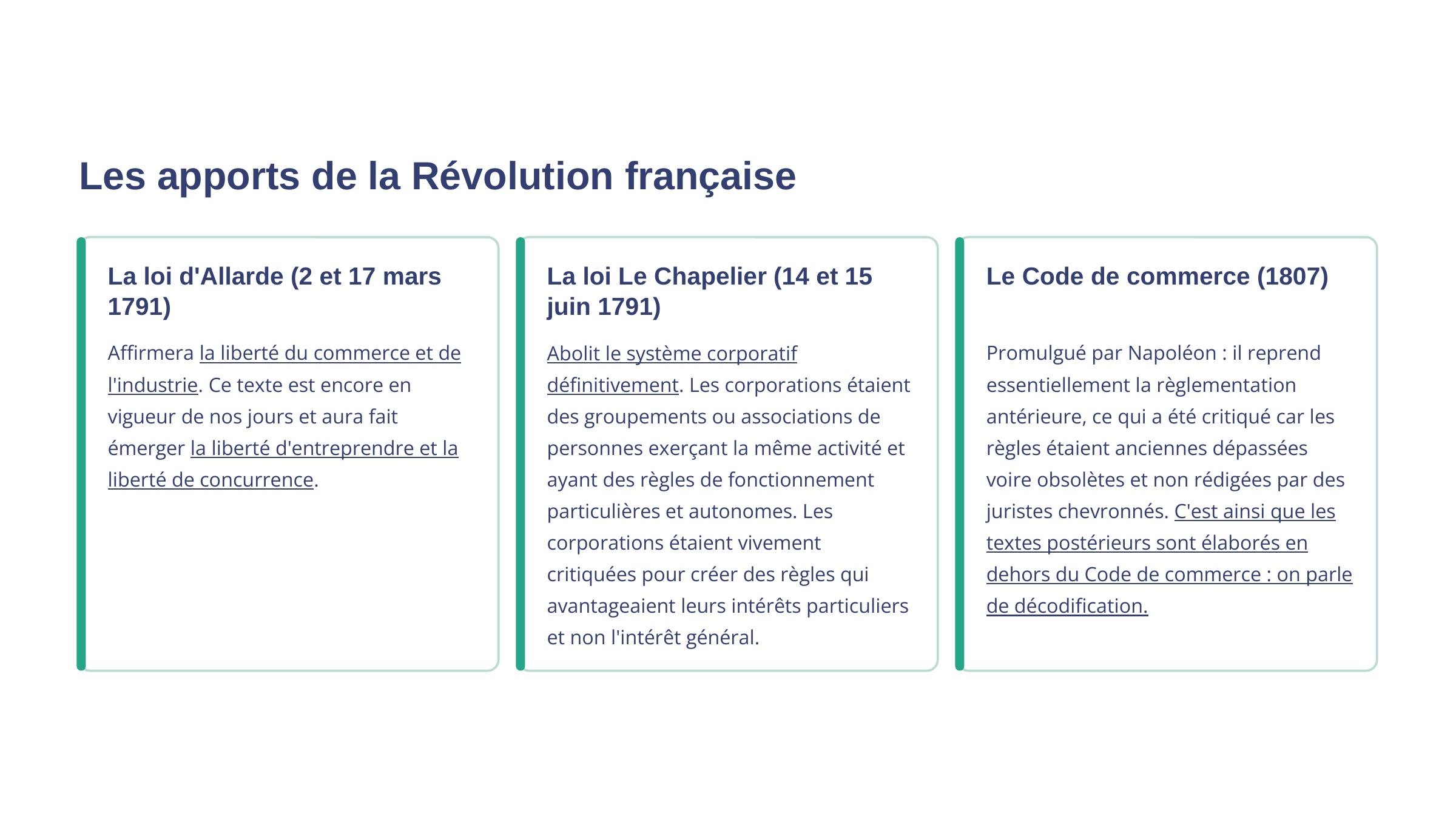

Les apports de la Révolution française

La loi d'Allarde (2 et 17 mars 1791)
La loi Le Chapelier (14 et 15 juin 1791)
Le Code de commerce (1807)
Affirmera la liberté du commerce et de l'industrie. Ce texte est encore en vigueur de nos jours et aura fait émerger la liberté d'entreprendre et la liberté de concurrence.
Abolit le système corporatif définitivement. Les corporations étaient des groupements ou associations de personnes exerçant la même activité et ayant des règles de fonctionnement particulières et autonomes. Les corporations étaient vivement critiquées pour créer des règles qui avantageaient leurs intérêts particuliers et non l'intérêt général.
Promulgué par Napoléon : il reprend essentiellement la règlementation antérieure, ce qui a été critiqué car les règles étaient anciennes dépassées voire obsolètes et non rédigées par des juristes chevronnés. C'est ainsi que les textes postérieurs sont élaborés en dehors du Code de commerce : on parle de décodification.